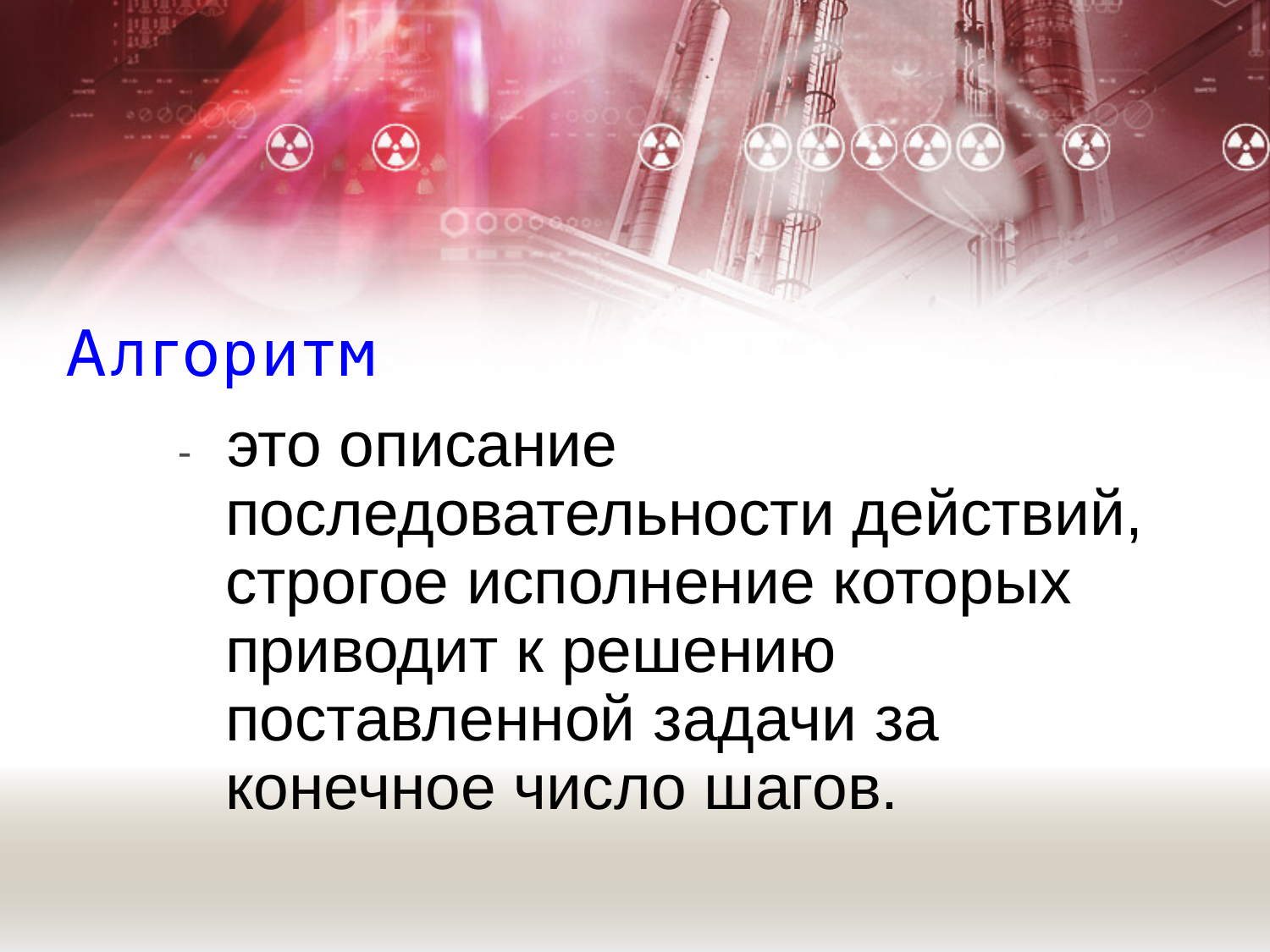

# Алгоритм
-   это описание последовательности действий, строгое исполнение которых приводит к решению поставленной задачи за конечное число шагов.